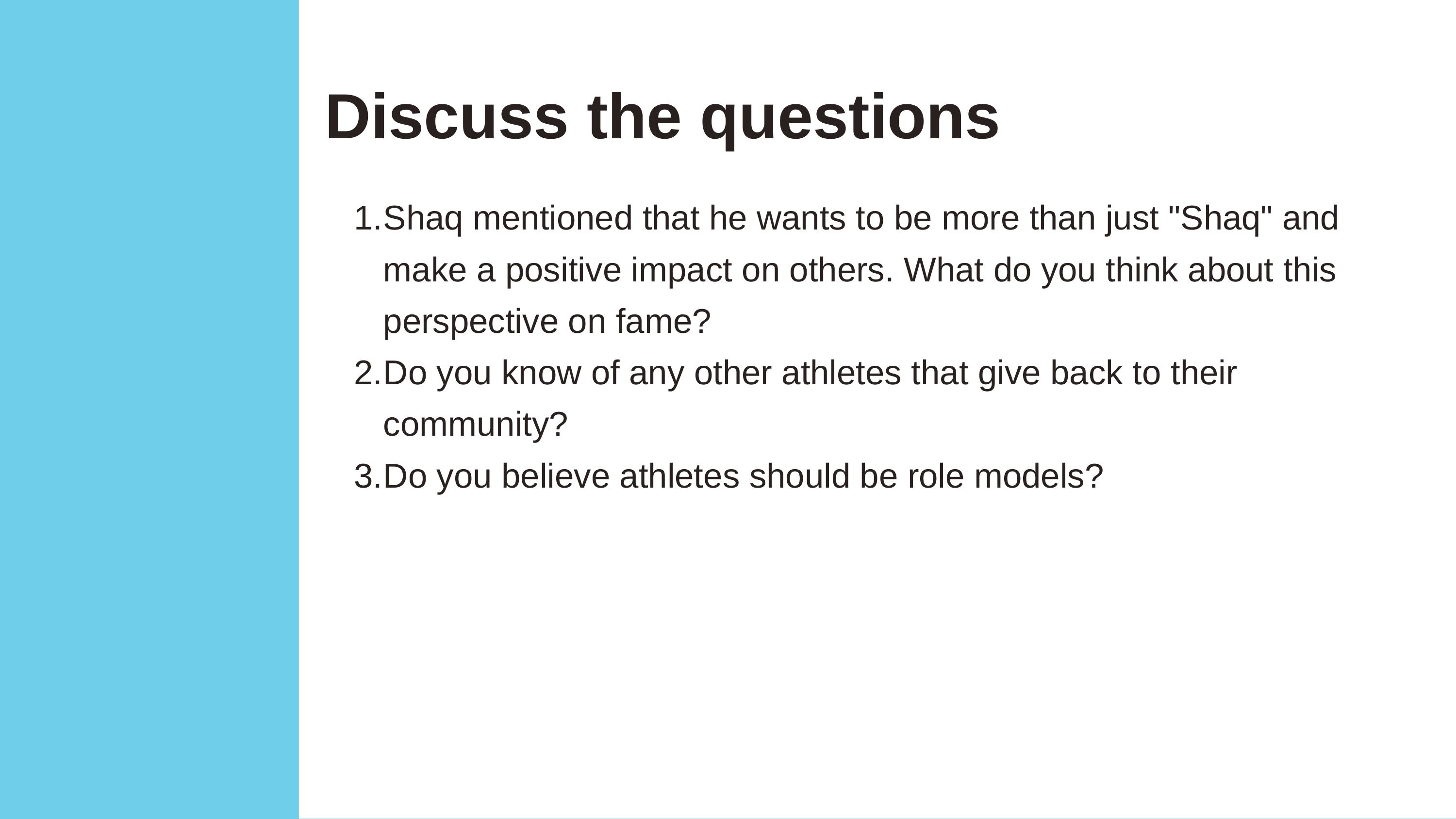

Discuss the questions
Shaq mentioned that he wants to be more than just "Shaq" and make a positive impact on others. What do you think about this perspective on fame?
Do you know of any other athletes that give back to their community?
Do you believe athletes should be role models?